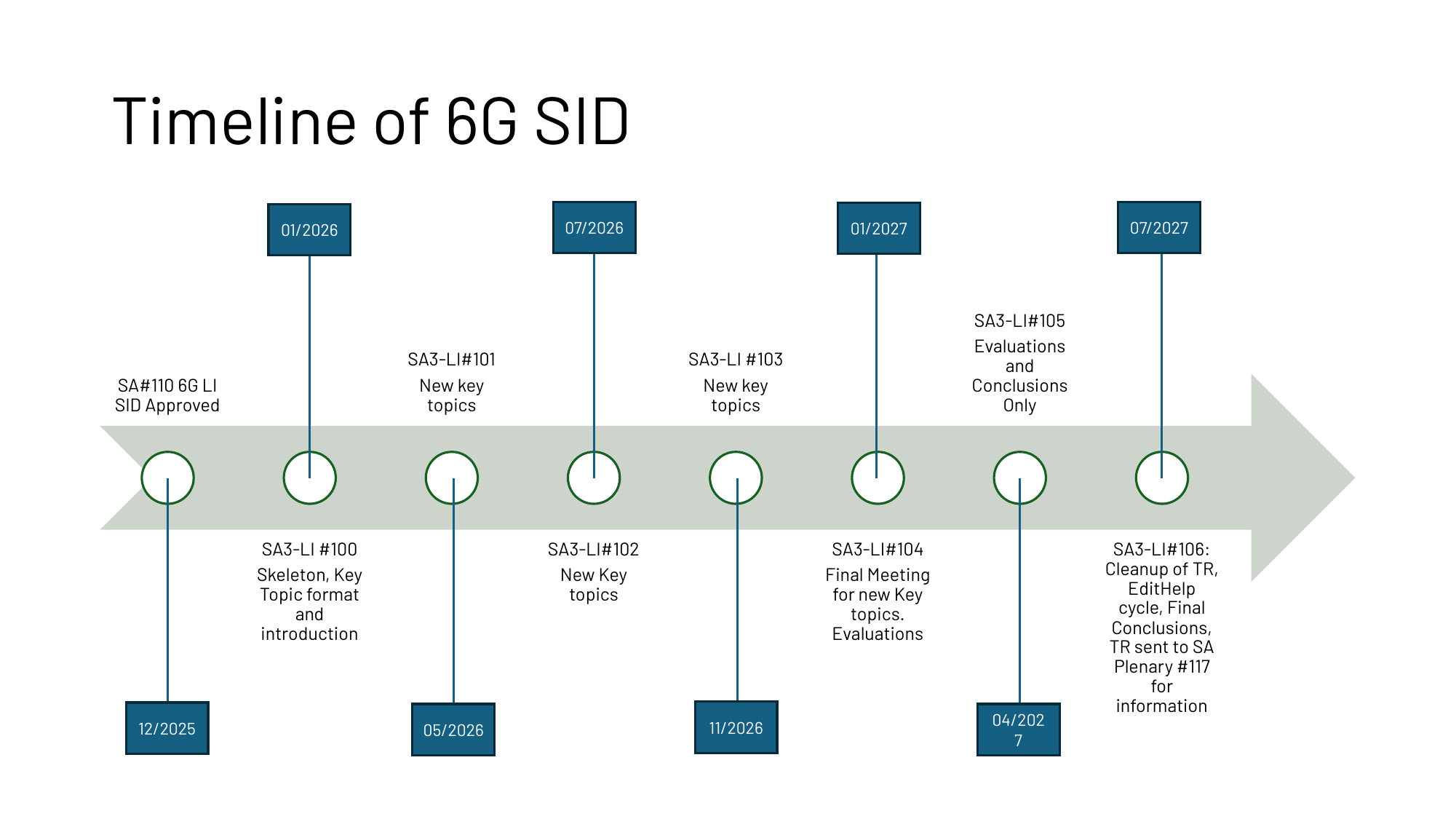

# Timeline of 6G SID
07/2026
07/2027
01/2027
01/2026
SA#110 6G LI SID Approved
SA3-LI #100
Skeleton, Key Topic format and introduction
SA3-LI#101
New key topics
SA3-LI#102
New Key topics
SA3-LI #103
New key topics
SA3-LI#104
Final Meeting for new Key topics. Evaluations
SA3-LI#105
Evaluations and Conclusions Only
SA3-LI#106: Cleanup of TR, EditHelp cycle, Final Conclusions, TR sent to SA Plenary #117 for information
11/2026
12/2025
05/2026
04/2027